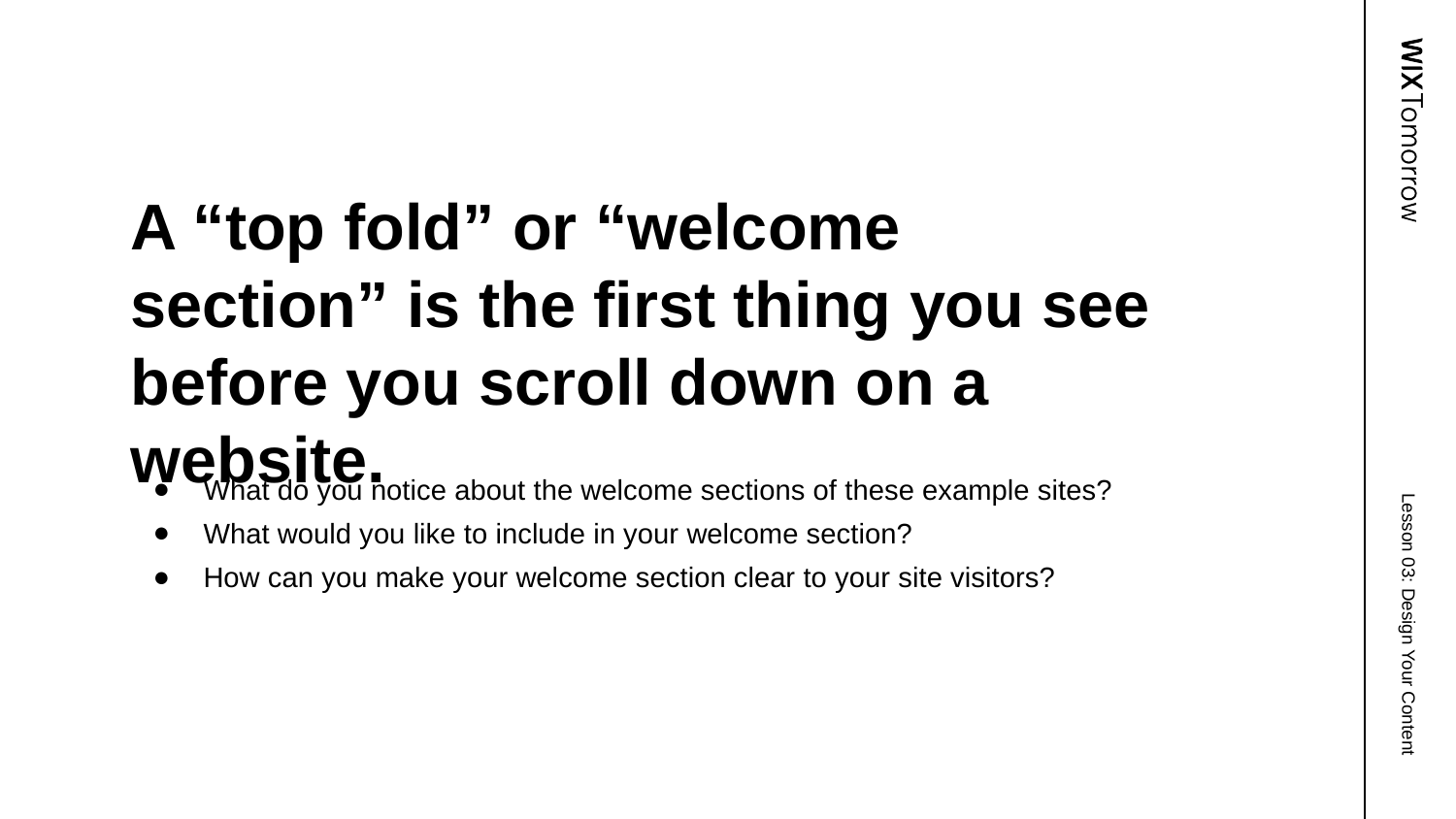

# A “top fold” or “welcome section” is the first thing you see before you scroll down on a website.
What do you notice about the welcome sections of these example sites?
What would you like to include in your welcome section?
How can you make your welcome section clear to your site visitors?